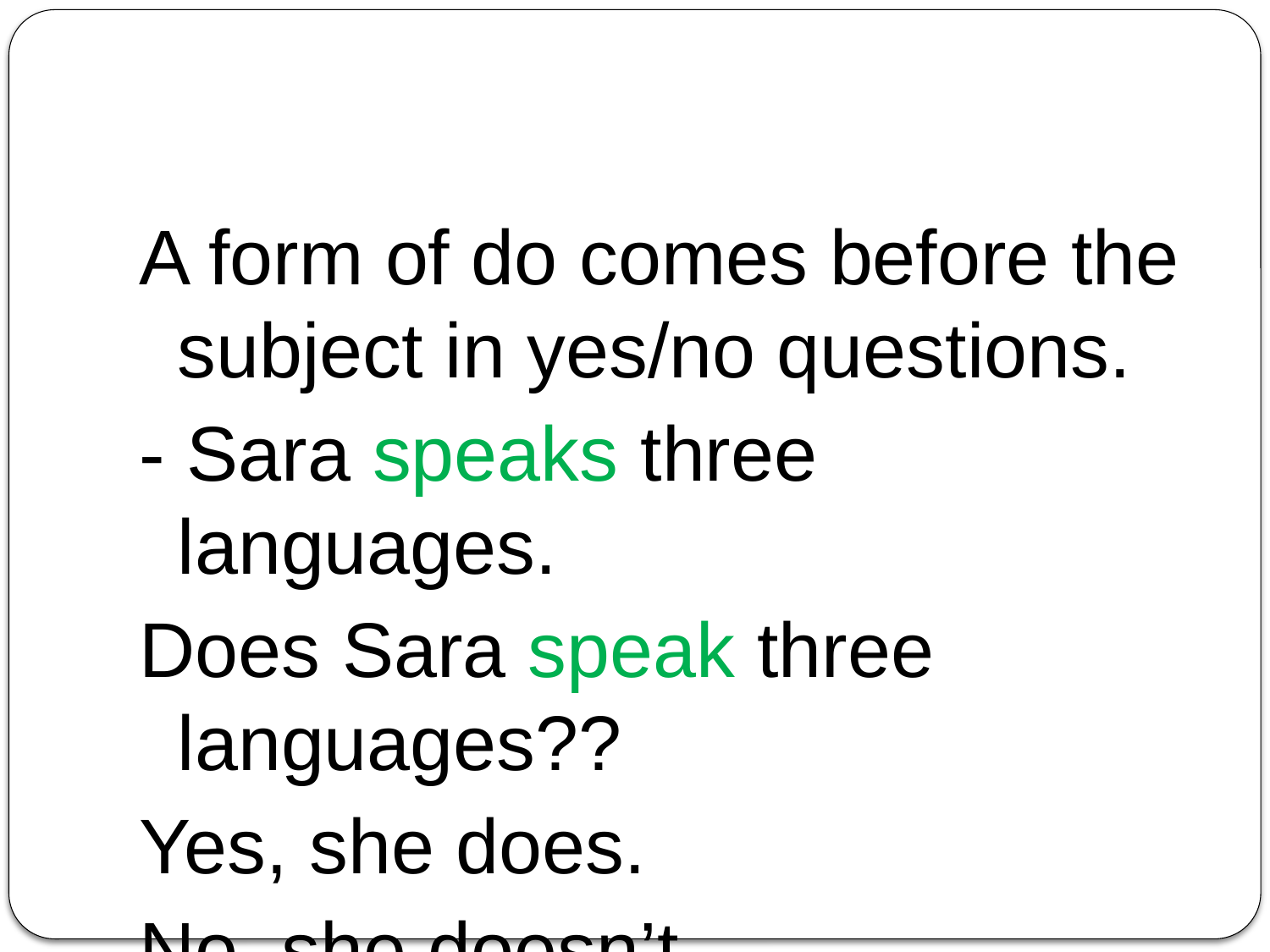

#
A form of do comes before the subject in yes/no questions.
- Sara speaks three languages.
Does Sara speak three languages??
Yes, she does.
No, she doesn’t